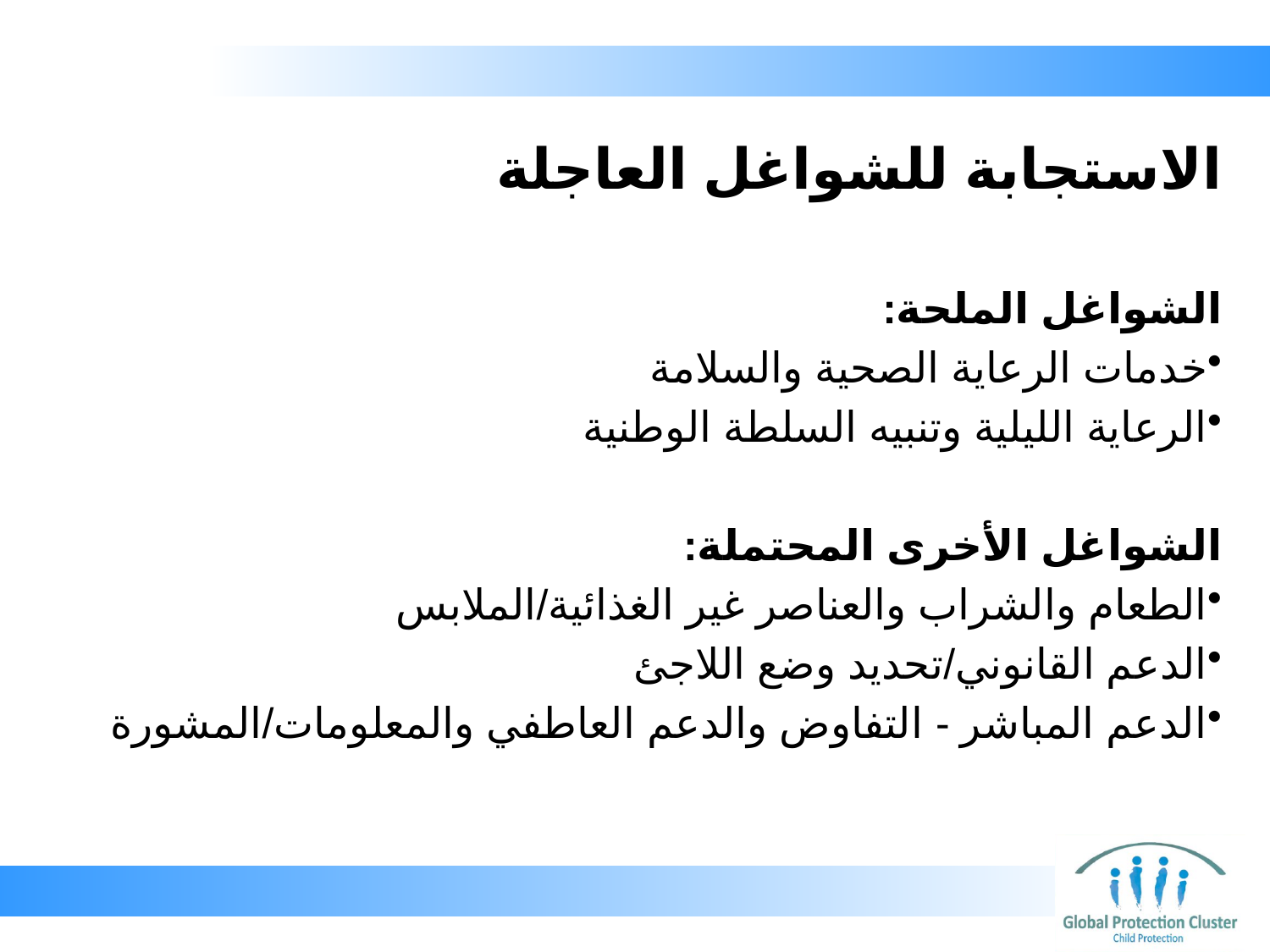

# الاستجابة للشواغل العاجلة

الشواغل الملحة:
خدمات الرعاية الصحية والسلامة
الرعاية الليلية وتنبيه السلطة الوطنية

الشواغل الأخرى المحتملة:
الطعام والشراب والعناصر غير الغذائية/الملابس
الدعم القانوني/تحديد وضع اللاجئ
الدعم المباشر - التفاوض والدعم العاطفي والمعلومات/المشورة